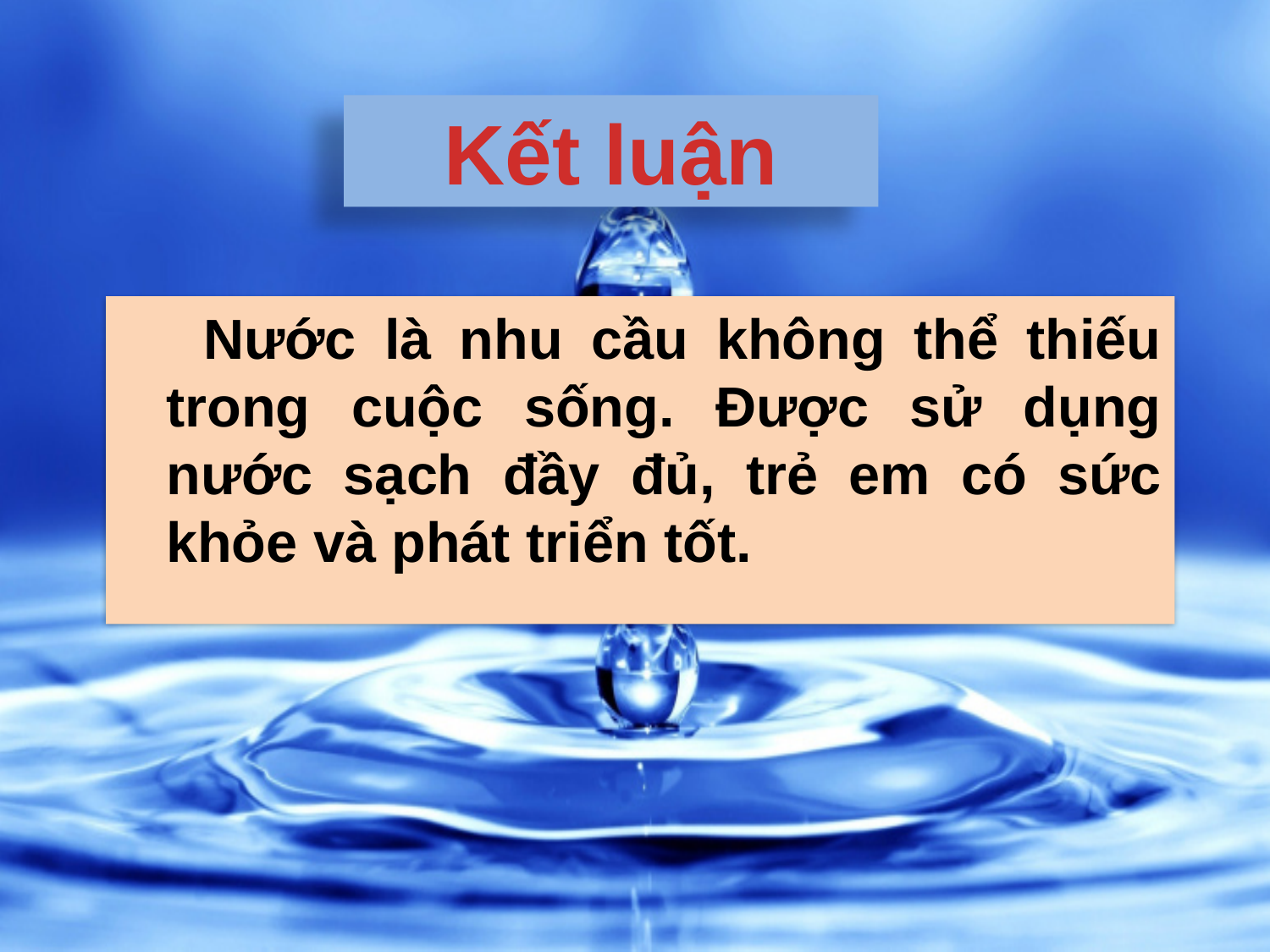

Kết luận
   Nước là nhu cầu không thể thiếu trong cuộc sống. Được sử dụng nước sạch đầy đủ, trẻ em có sức khỏe và phát triển tốt.